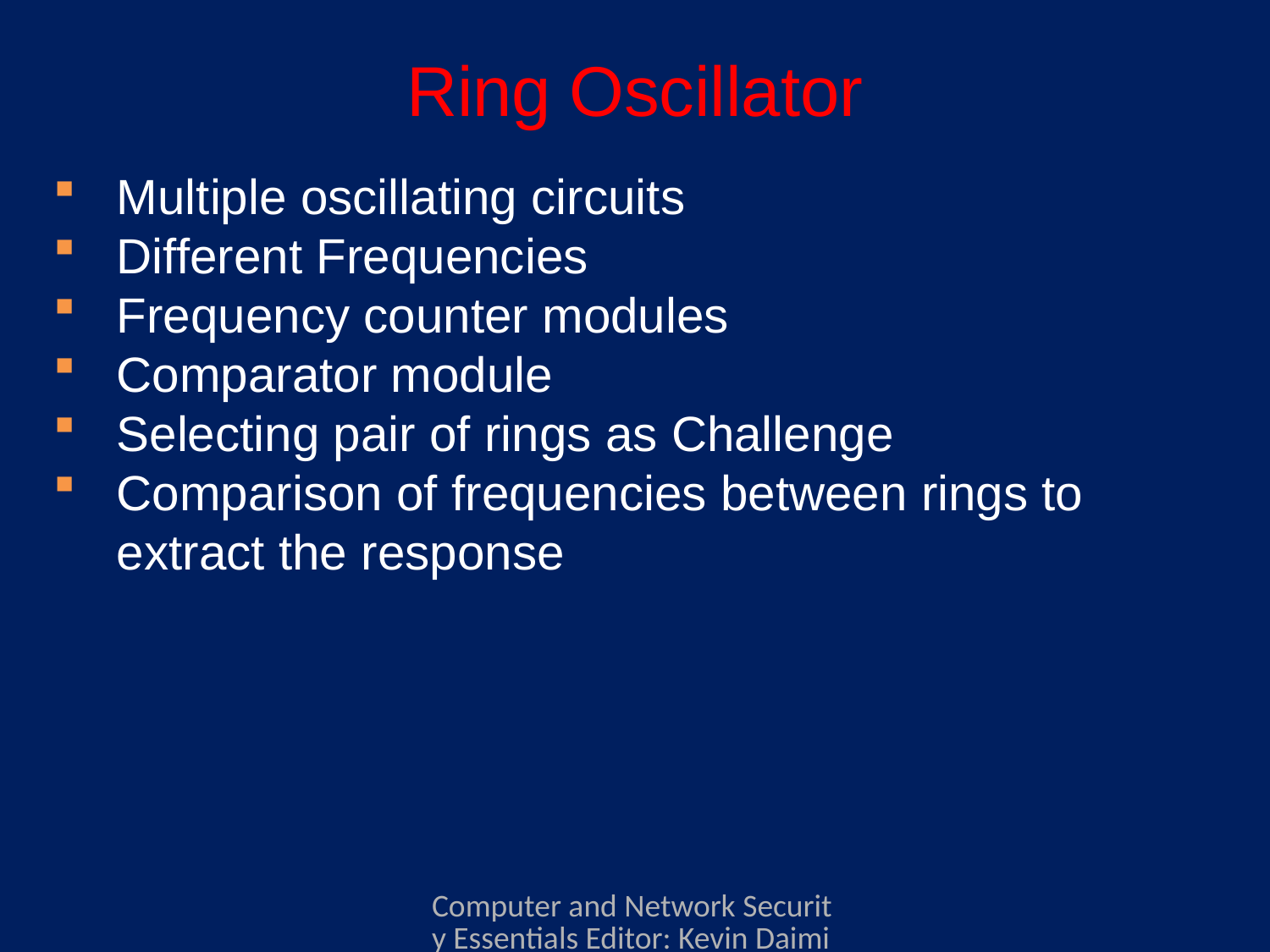

# Ring Oscillator
Multiple oscillating circuits
Different Frequencies
Frequency counter modules
Comparator module
Selecting pair of rings as Challenge
Comparison of frequencies between rings to extract the response
Computer and Network Security Essentials Editor: Kevin Daimi Associate Editors: Guillermo Francia, Levent Ertaul, Luis H. Encinas, Eman El-Sheikh Published by Springer